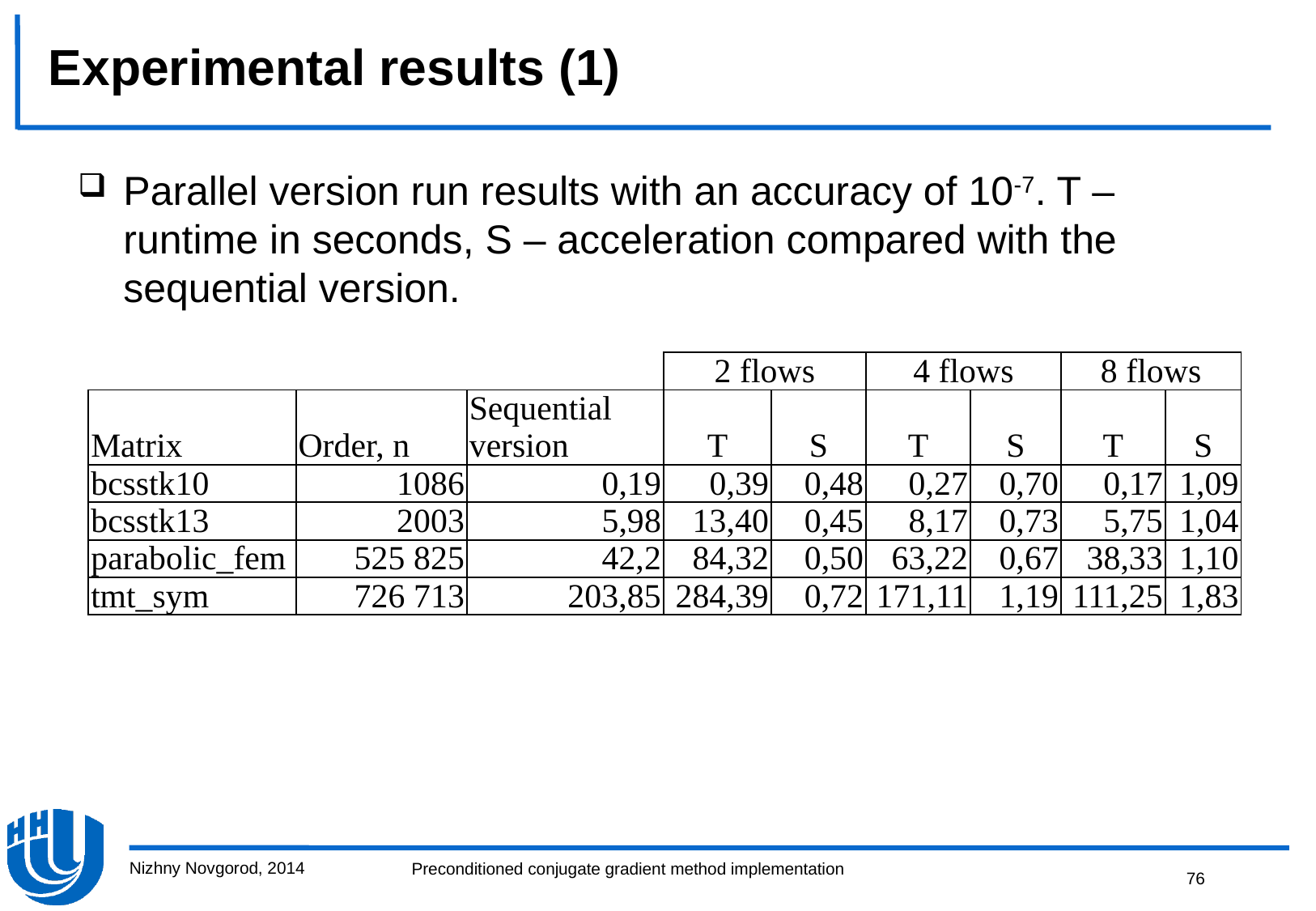

# Experimental results (1)
Parallel version run results with an accuracy of 10-7. T – runtime in seconds, S – acceleration compared with the sequential version.
|  |  |  | 2 flows |  | 4 flows |  | 8 flows |  |
| --- | --- | --- | --- | --- | --- | --- | --- | --- |
| Matrix | Order, n | Sequential version | T | S | T | S | T | S |
| bcsstk10 | 1086 | 0,19 | 0,39 | 0,48 | 0,27 | 0,70 | 0,17 | 1,09 |
| bcsstk13 | 2003 | 5,98 | 13,40 | 0,45 | 8,17 | 0,73 | 5,75 | 1,04 |
| parabolic\_fem | 525 825 | 42,2 | 84,32 | 0,50 | 63,22 | 0,67 | 38,33 | 1,10 |
| tmt\_sym | 726 713 | 203,85 | 284,39 | 0,72 | 171,11 | 1,19 | 111,25 | 1,83 |
Nizhny Novgorod, 2014
76
Preconditioned conjugate gradient method implementation